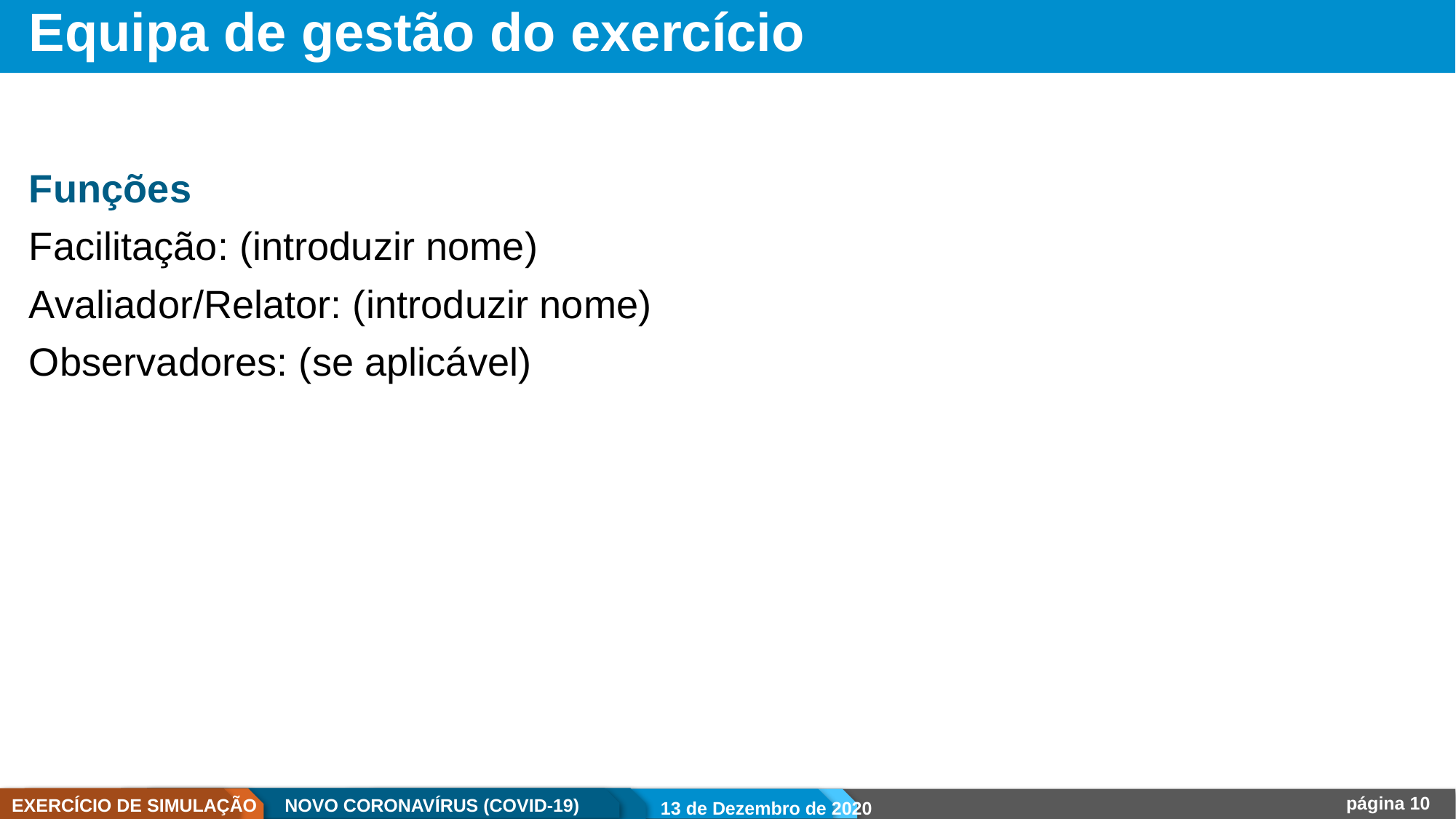

# Equipa de gestão do exercício

Funções
Facilitação: (introduzir nome)
Avaliador/Relator: (introduzir nome)
Observadores: (se aplicável)

13 de Dezembro de 2020